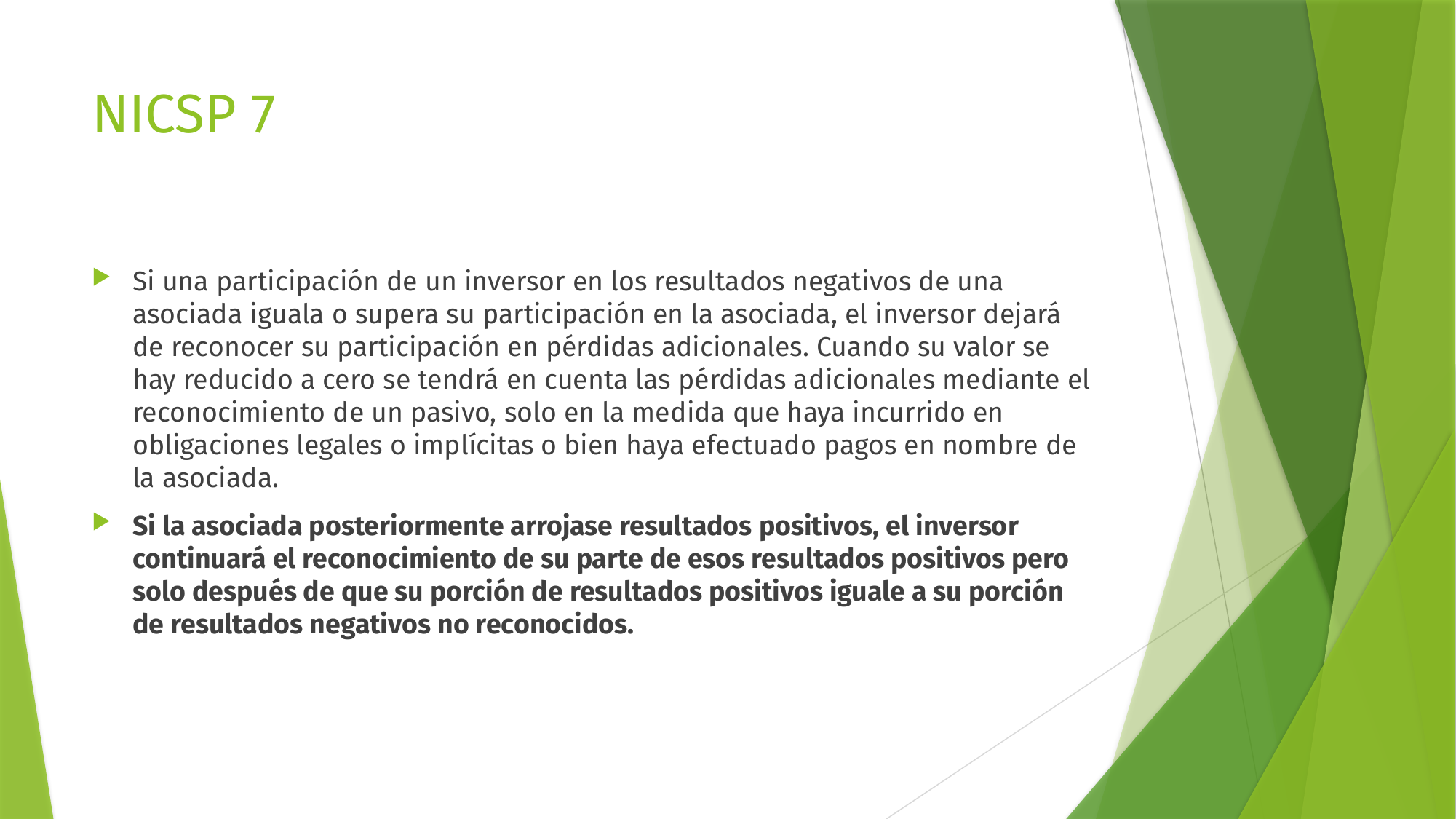

# NICSP 7
Si una participación de un inversor en los resultados negativos de una asociada iguala o supera su participación en la asociada, el inversor dejará de reconocer su participación en pérdidas adicionales. Cuando su valor se hay reducido a cero se tendrá en cuenta las pérdidas adicionales mediante el reconocimiento de un pasivo, solo en la medida que haya incurrido en obligaciones legales o implícitas o bien haya efectuado pagos en nombre de la asociada.
Si la asociada posteriormente arrojase resultados positivos, el inversor continuará el reconocimiento de su parte de esos resultados positivos pero solo después de que su porción de resultados positivos iguale a su porción de resultados negativos no reconocidos.